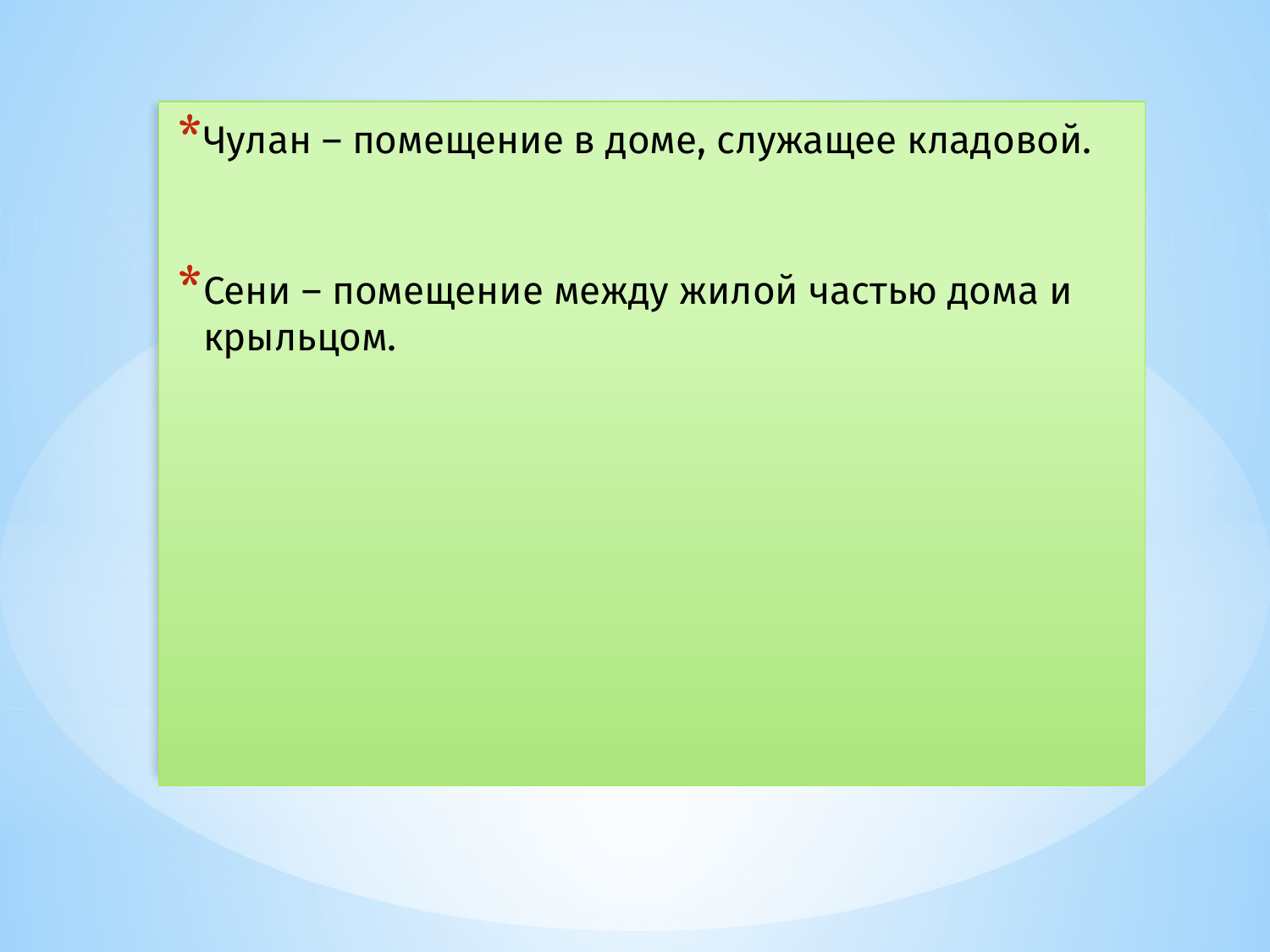

Чулан – помещение в доме, служащее кладовой.

Сени – помещение между жилой частью дома и крыльцом.
#